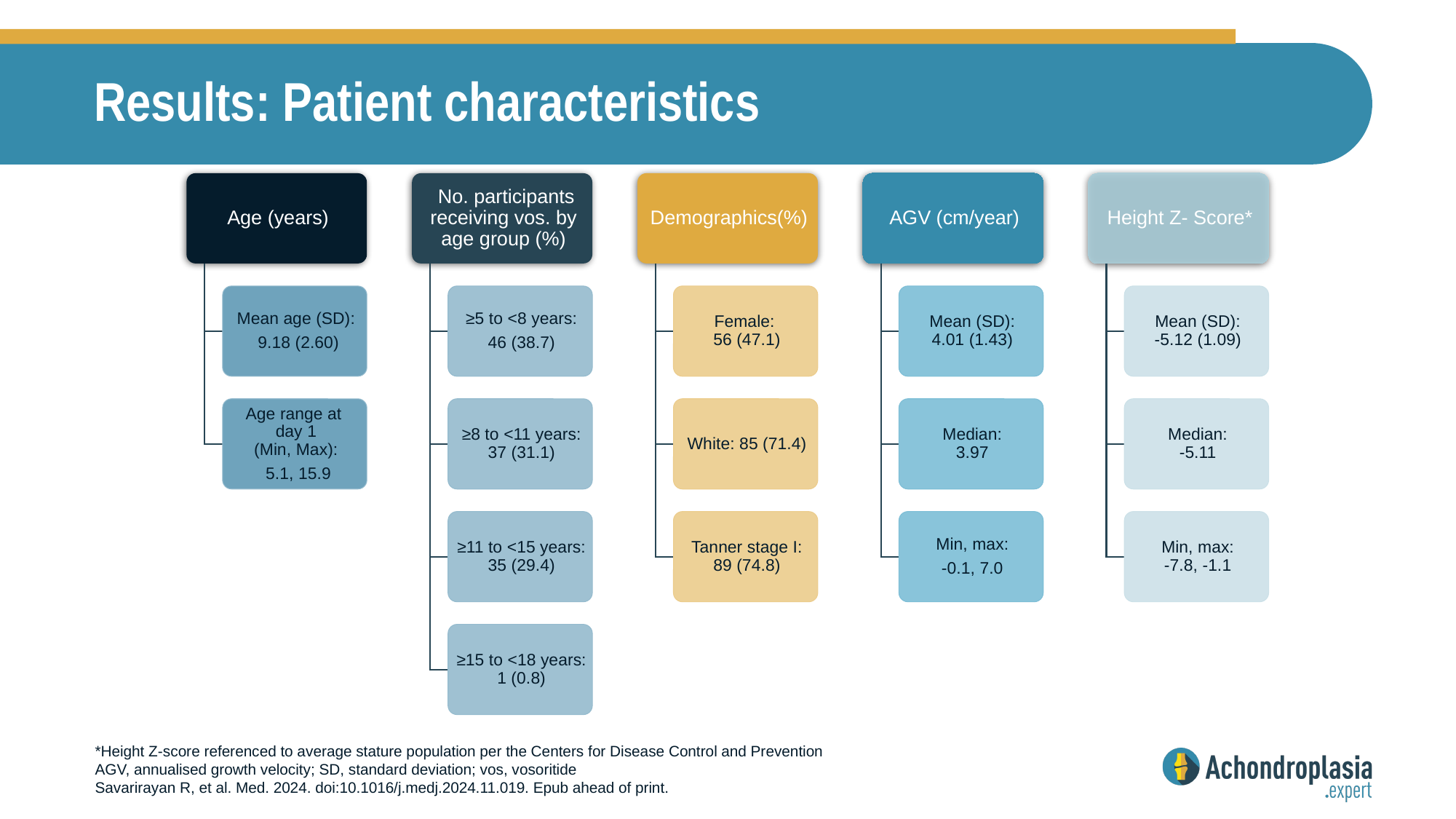

# Results: Patient characteristics
Age (years)
Mean age (SD):
 9.18 (2.60)
Age range at
day 1
(Min, Max):
 5.1, 15.9
 No. participants receiving vos. by age group (%)
≥5 to <8 years:
46 (38.7)
≥8 to <11 years:
37 (31.1)
≥11 to <15 years:
35 (29.4)
≥15 to <18 years:
1 (0.8)
Demographics(%)
Female:
56 (47.1)
White: 85 (71.4)
Tanner stage I:
89 (74.8)
AGV (cm/year)
Mean (SD):
4.01 (1.43)
Median:
3.97
Min, max:
-0.1, 7.0
Height Z- Score*
Mean (SD):
-5.12 (1.09)
Median:
-5.11
Min, max:
-7.8, -1.1
*Height Z-score referenced to average stature population per the Centers for Disease Control and Prevention
AGV, annualised growth velocity; SD, standard deviation; vos, vosoritide
Savarirayan R, et al. Med. 2024. doi:10.1016/j.medj.2024.11.019. Epub ahead of print.